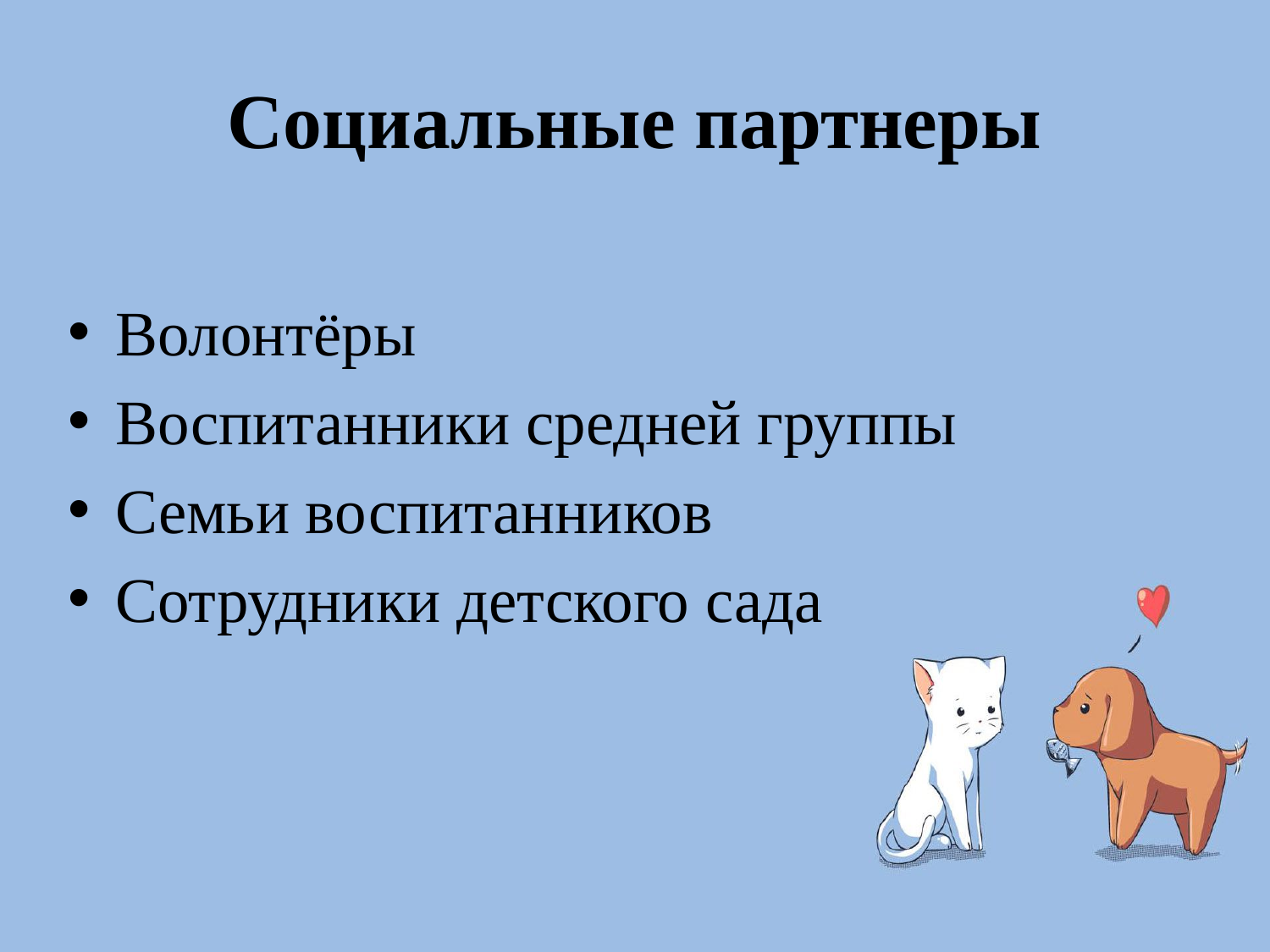

# Социальные партнеры
Волонтёры
Воспитанники средней группы
Семьи воспитанников
Сотрудники детского сада